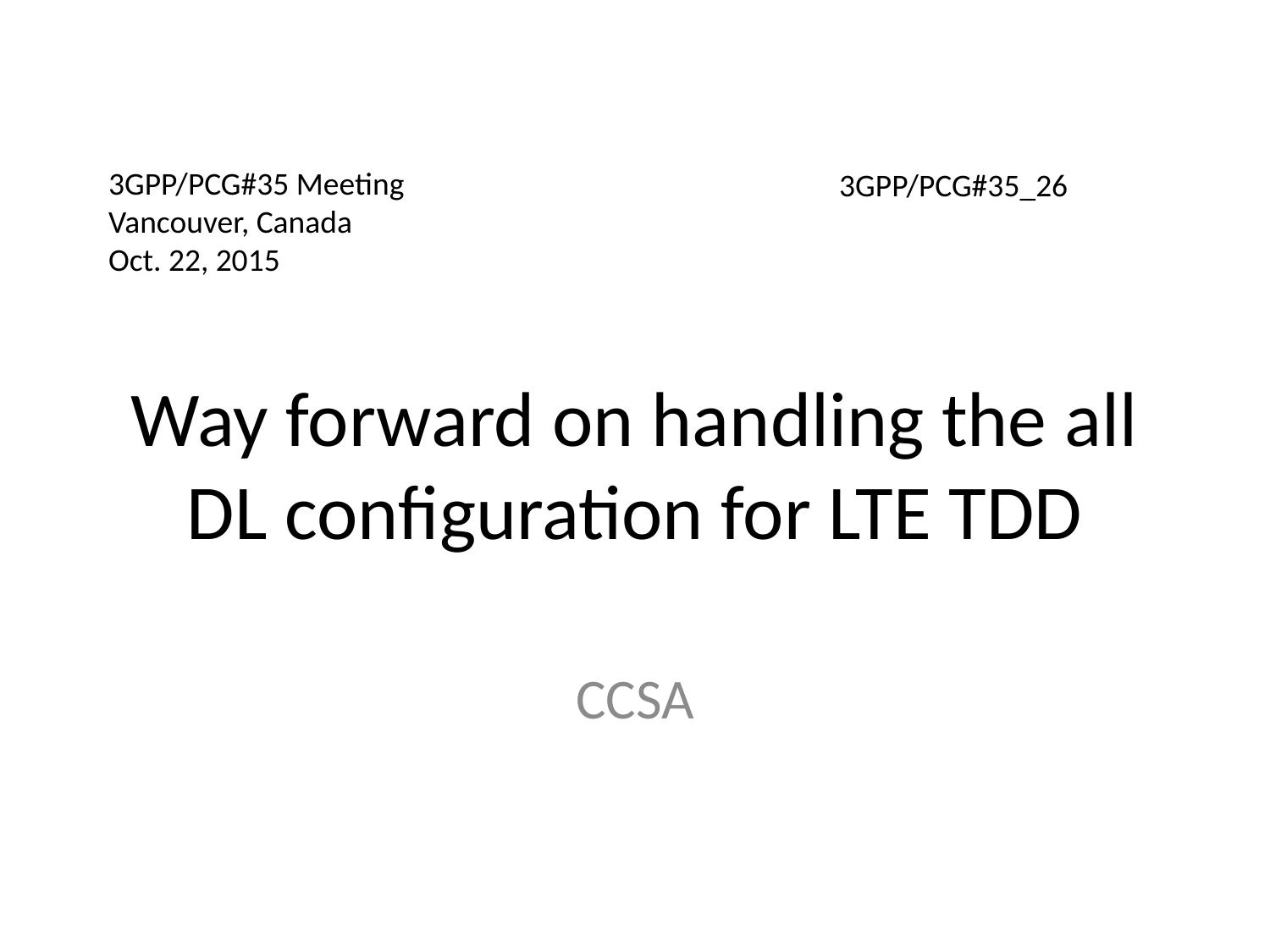

3GPP/PCG#35 Meeting
Vancouver, Canada
Oct. 22, 2015
3GPP/PCG#35_26
# Way forward on handling the all DL configuration for LTE TDD
CCSA